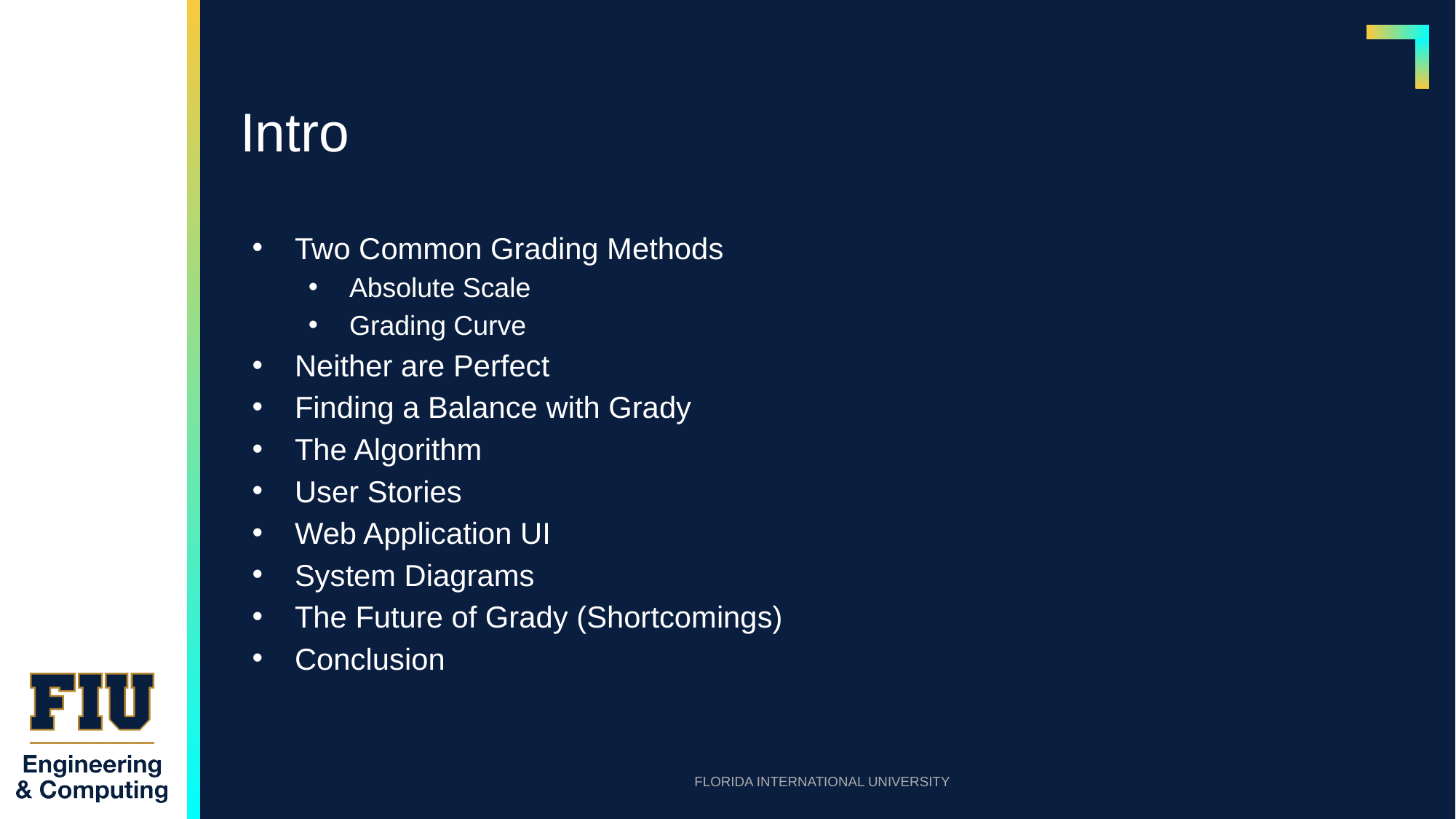

# Intro
Two Common Grading Methods
Absolute Scale
Grading Curve
Neither are Perfect
Finding a Balance with Grady
The Algorithm
User Stories
Web Application UI
System Diagrams
The Future of Grady (Shortcomings)
Conclusion